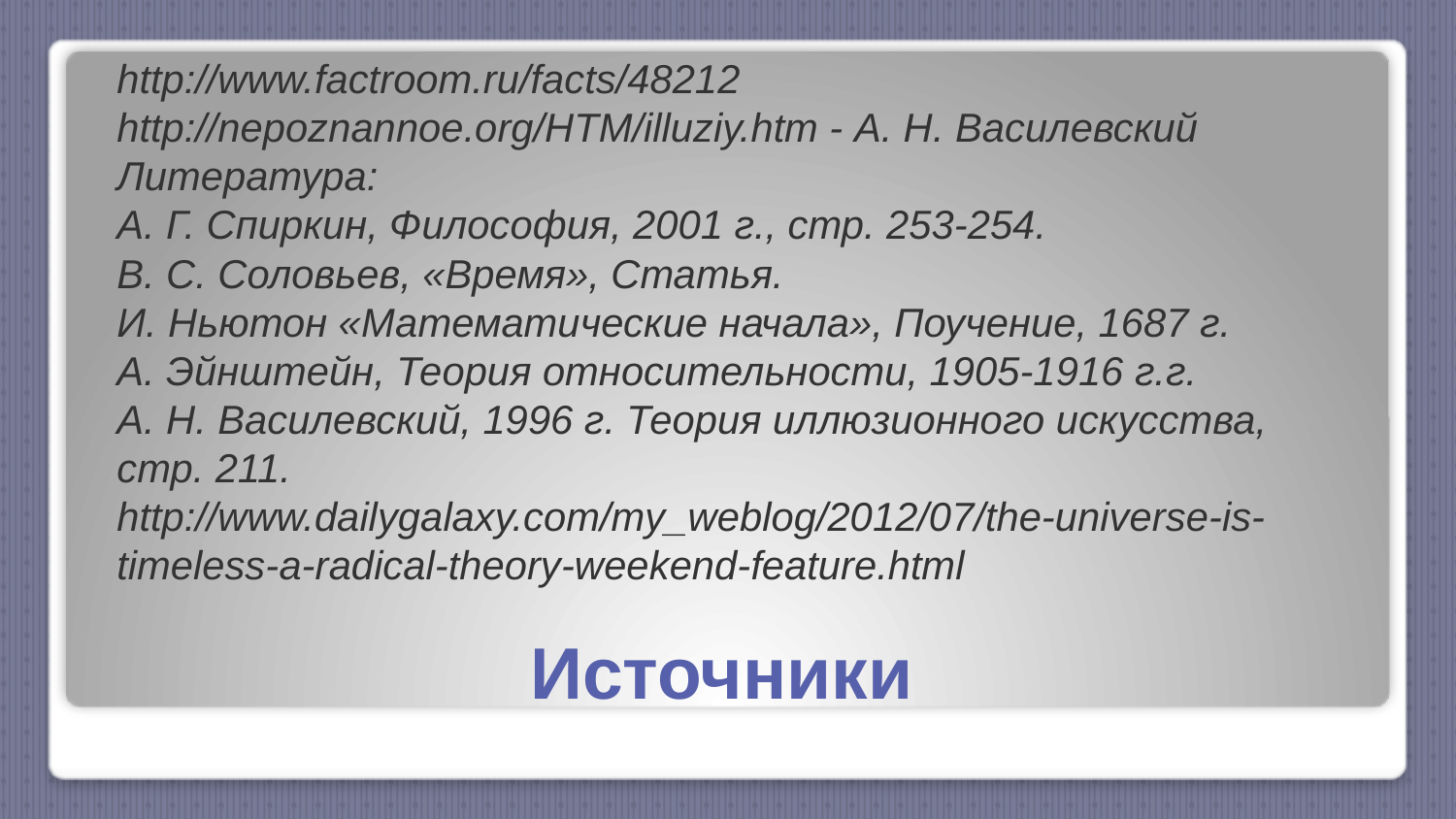

http://www.factroom.ru/facts/48212
http://nepoznannoe.org/HTM/illuziy.htm - А. Н. Василевский
Литература:
А. Г. Спиркин, Философия, 2001 г., стр. 253-254.
В. С. Соловьев, «Время», Статья.
И. Ньютон «Математические начала», Поучение, 1687 г.
А. Эйнштейн, Теория относительности, 1905-1916 г.г.
А. Н. Василевский, 1996 г. Теория иллюзионного искусства, стр. 211.
http://www.dailygalaxy.com/my_weblog/2012/07/the-universe-is-timeless-a-radical-theory-weekend-feature.html
# Источники